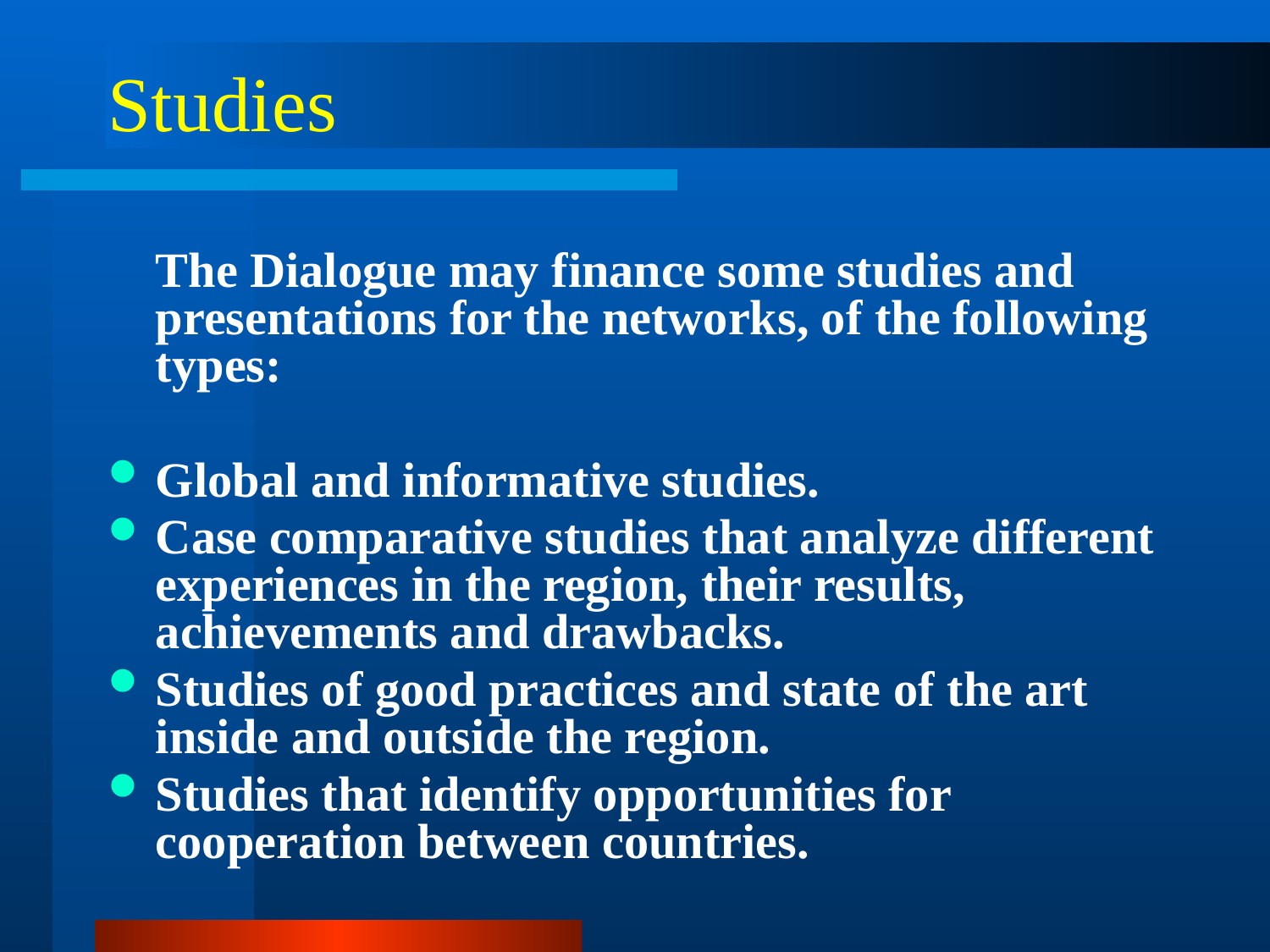

# Studies
	The Dialogue may finance some studies and presentations for the networks, of the following types:

Global and informative studies.
Case comparative studies that analyze different experiences in the region, their results, achievements and drawbacks.
Studies of good practices and state of the art inside and outside the region.
Studies that identify opportunities for cooperation between countries.